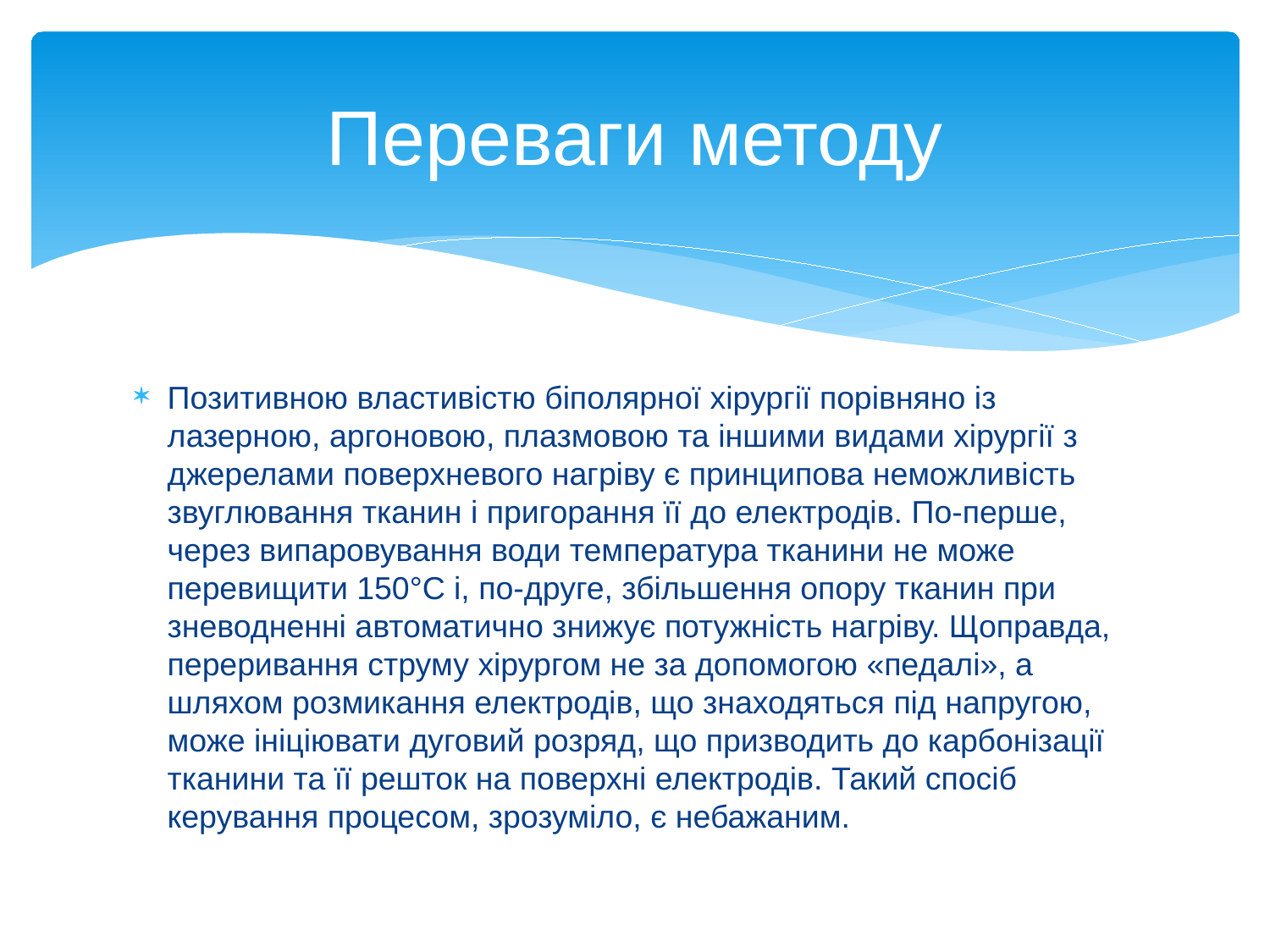

# Переваги методу
Позитивною властивістю біполярної хірургії порівняно із лазерною, аргоновою, плазмовою та іншими видами хірургії з джерелами поверхневого нагріву є принципова неможливість звуглювання тканин і пригорання її до електродів. По-перше, через випаровування води температура тканини не може перевищити 150°С і, по-друге, збільшення опору тканин при зневодненні автоматично знижує потужність нагріву. Щоправда, переривання струму хірургом не за допомогою «педалі», а шляхом розмикання електродів, що знаходяться під напругою, може ініціювати дуговий розряд, що призводить до карбонізації тканини та її решток на поверхні електродів. Такий спосіб керування процесом, зрозуміло, є небажаним.